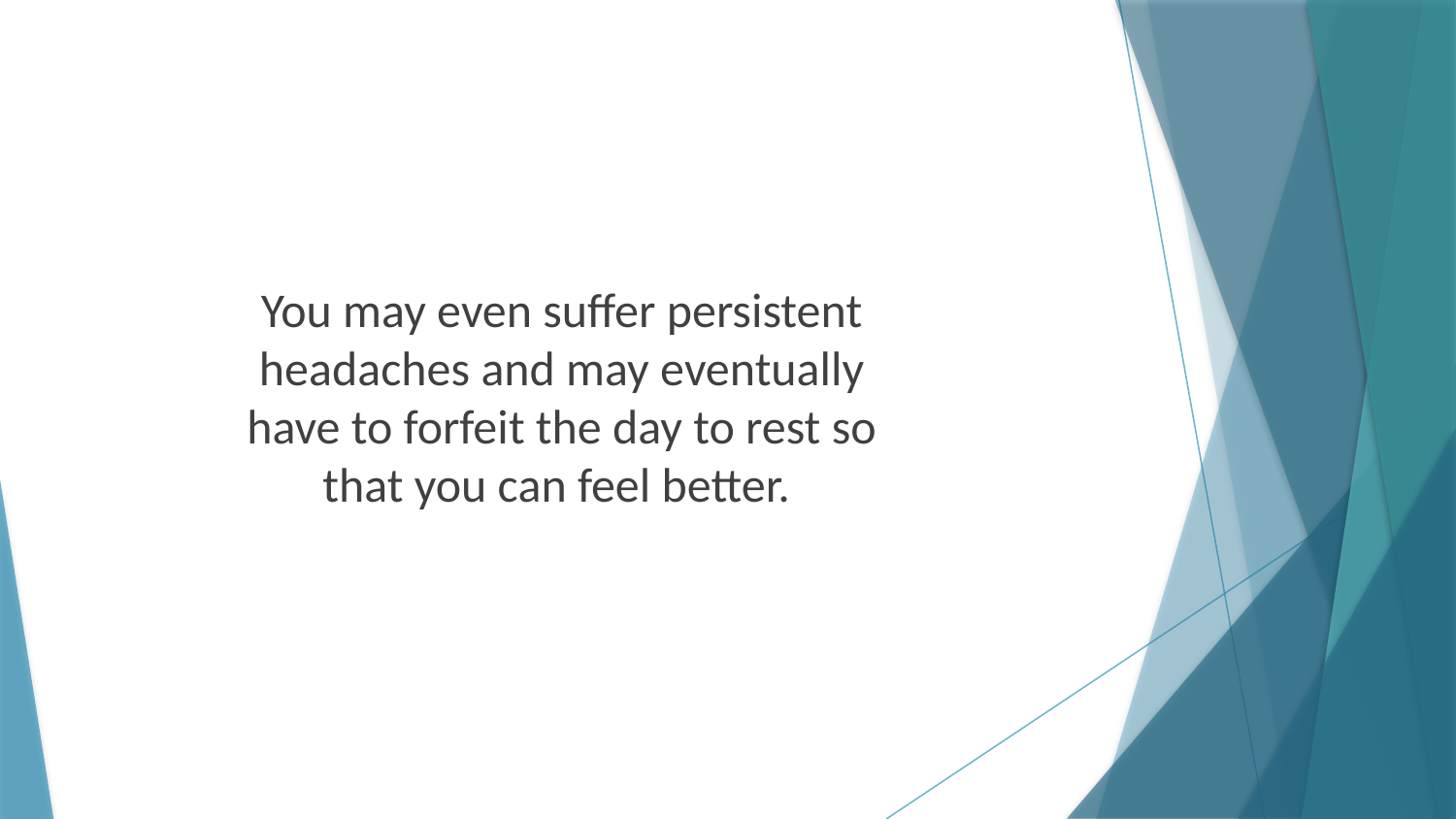

You may even suffer persistent headaches and may eventually have to forfeit the day to rest so that you can feel better.